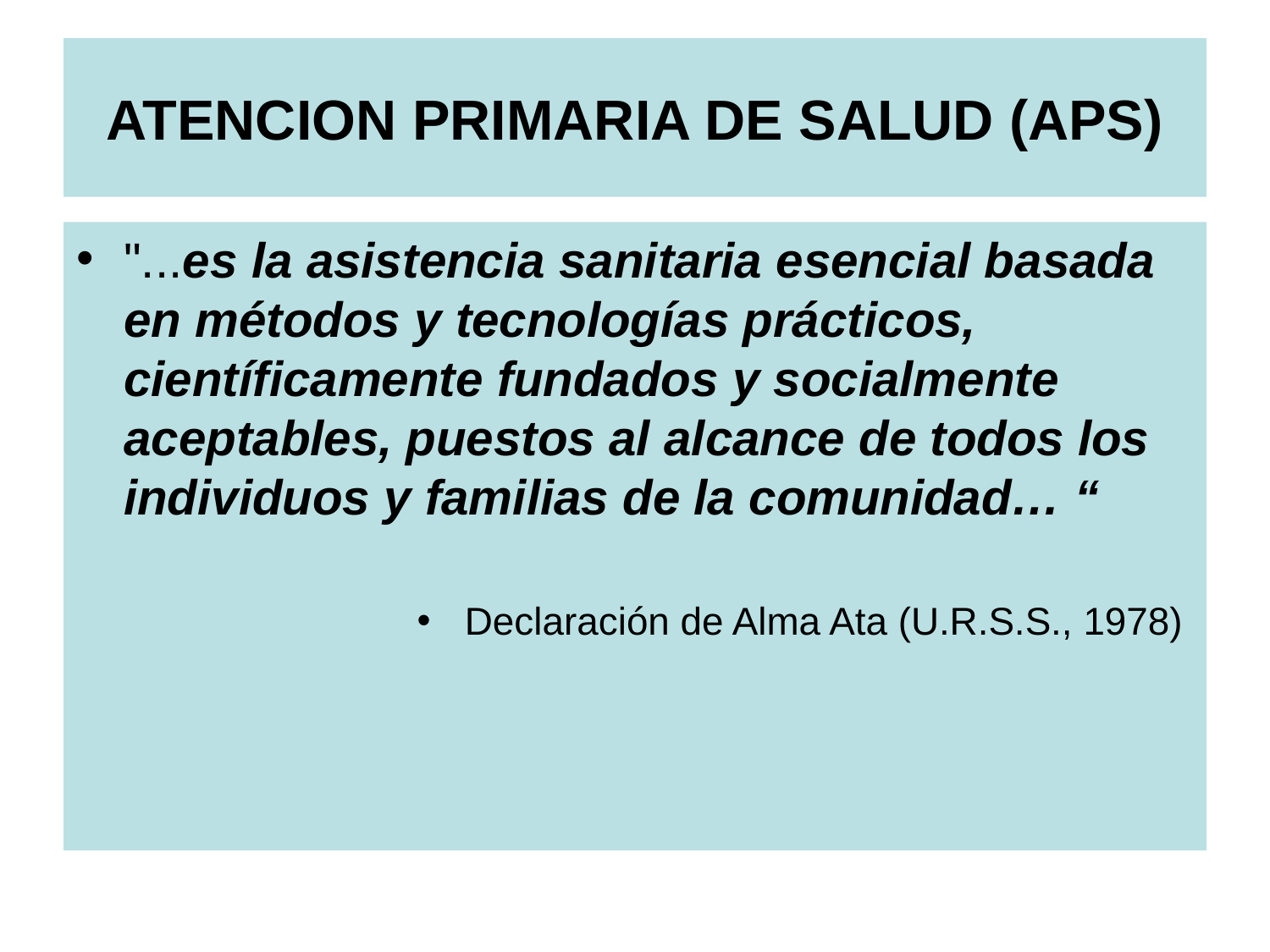

# ATENCION PRIMARIA DE SALUD (APS)
"...es la asistencia sanitaria esencial basada en métodos y tecnologías prácticos, científicamente fundados y socialmente aceptables, puestos al alcance de todos los individuos y familias de la comunidad… “

Declaración de Alma Ata (U.R.S.S., 1978)